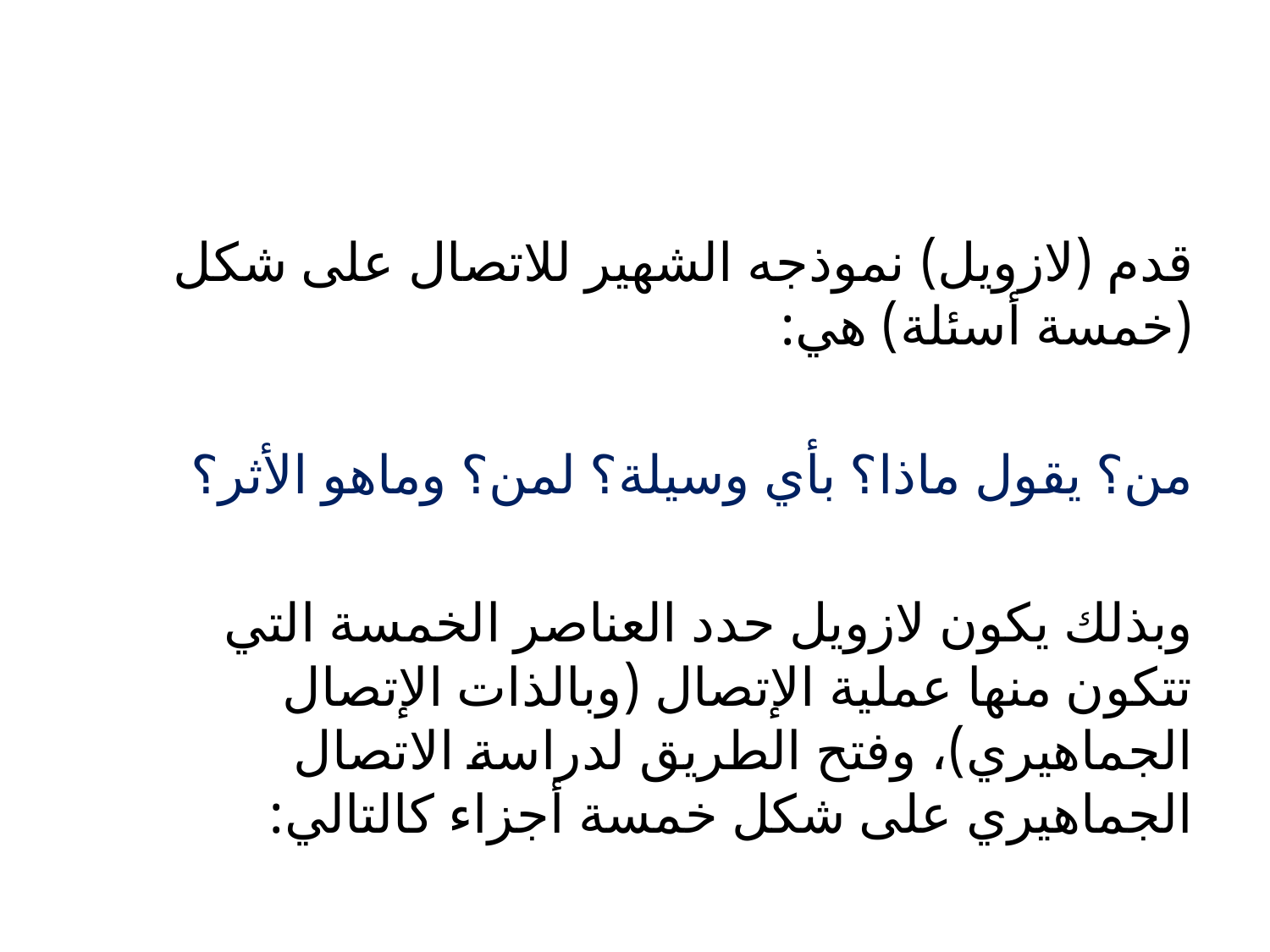

#
قدم (لازويل) نموذجه الشهير للاتصال على شكل (خمسة أسئلة) هي:

من؟ يقول ماذا؟ بأي وسيلة؟ لمن؟ وماهو الأثر؟

وبذلك يكون لازويل حدد العناصر الخمسة التي تتكون منها عملية الإتصال (وبالذات الإتصال الجماهيري)، وفتح الطريق لدراسة الاتصال الجماهيري على شكل خمسة أجزاء كالتالي: